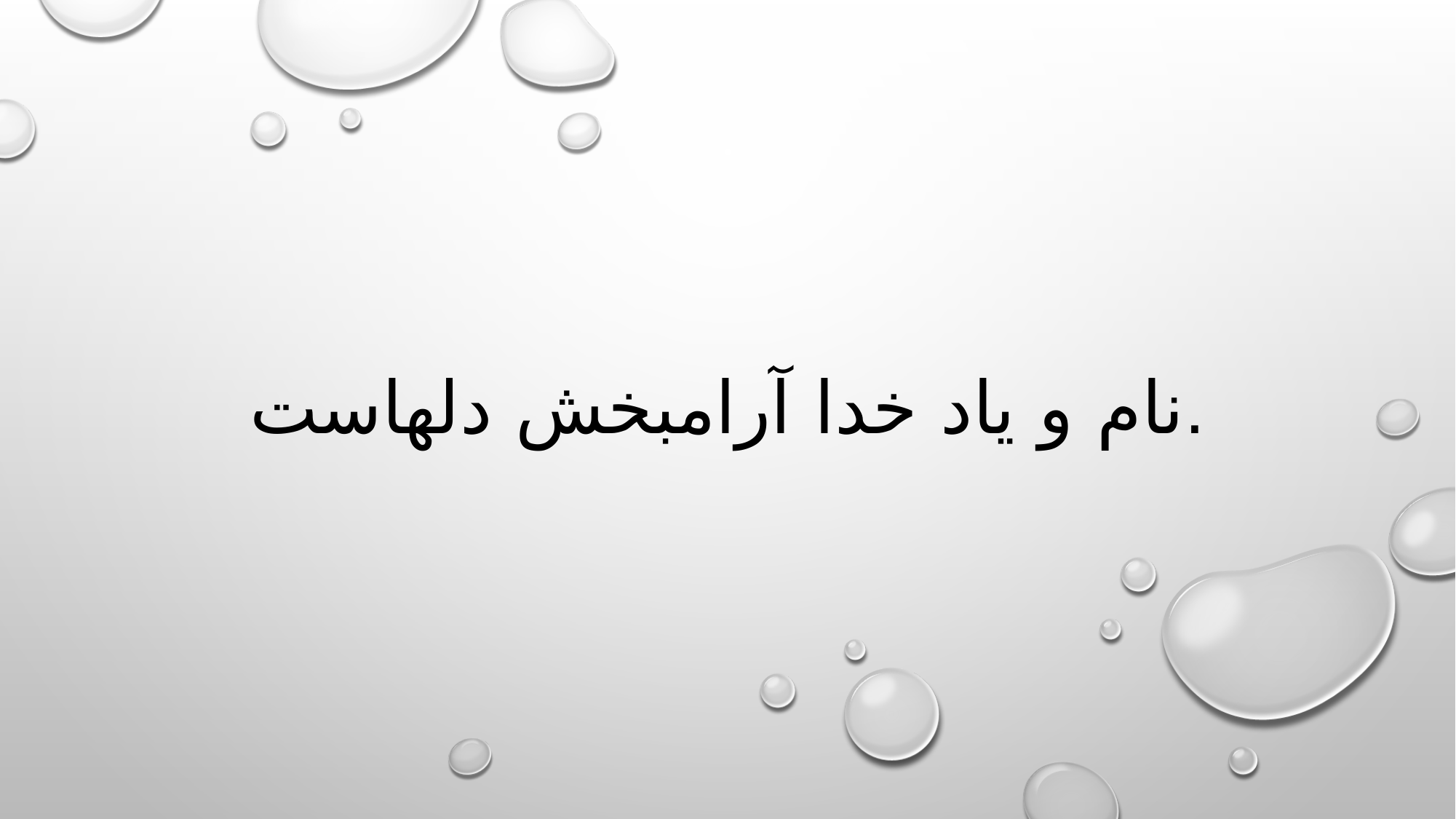

# نام و یاد خدا آرامبخش دلهاست.